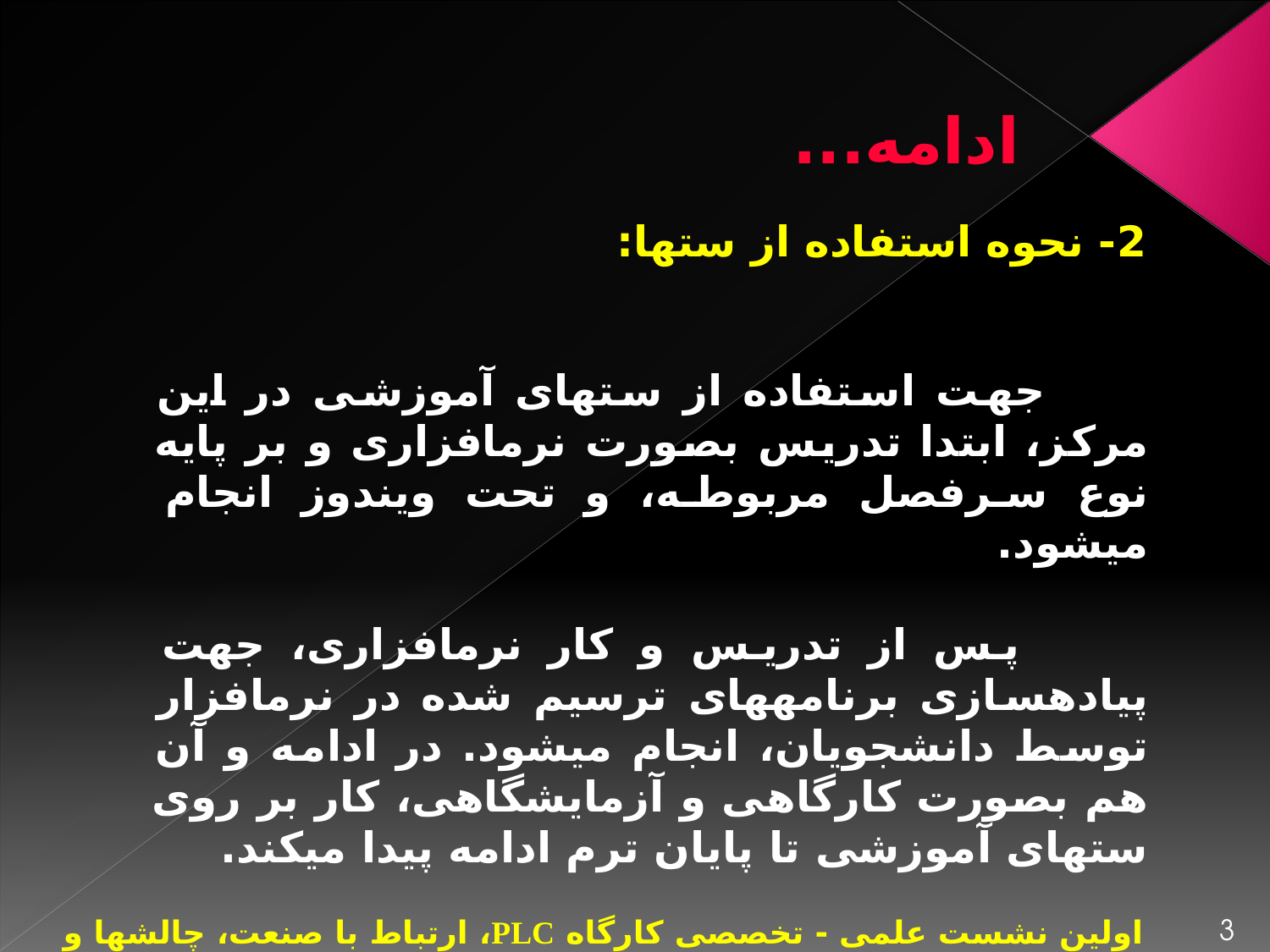

# ادامه...
2- نحوه استفاده از ست‏ها:
     جهت استفاده از ست‏های آموزشی در این مرکز، ابتدا تدریس بصورت نرم‏افزاری و بر پایه نوع سرفصل مربوطه، و تحت ویندوز انجام می‏شود.

     پس از تدریس و کار نرم‏افزاری، جهت پیاده‏سازی برنامه‏های ترسیم شده در نرم‏افزار توسط دانشجویان، انجام می‏شود. در ادامه و آن هم بصورت کارگاهی و آزمایشگاهی، کار بر روی ست‏های آموزشی تا پایان ترم ادامه پیدا می‏کند.
3
اولین نشست علمی - تخصصی کارگاه PLC، ارتباط با صنعت، چالش‏ها و راهکارها – بهمن 93